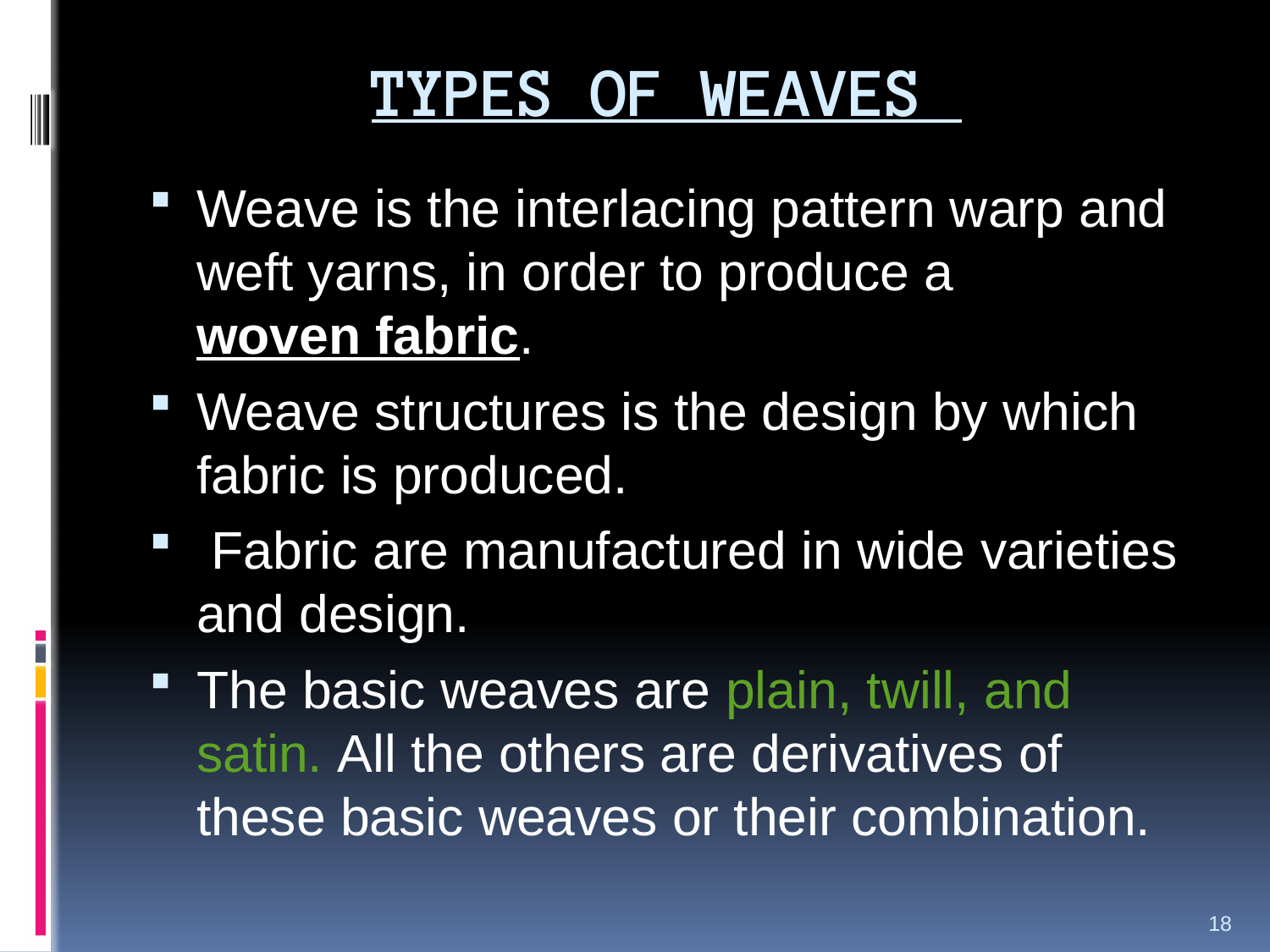

# TYPES OF WEAVES
Weave is the interlacing pattern warp and weft yarns, in order to produce a woven fabric.
Weave structures is the design by which fabric is produced.
 Fabric are manufactured in wide varieties and design.
The basic weaves are plain, twill, and satin. All the others are derivatives of these basic weaves or their combination.
18